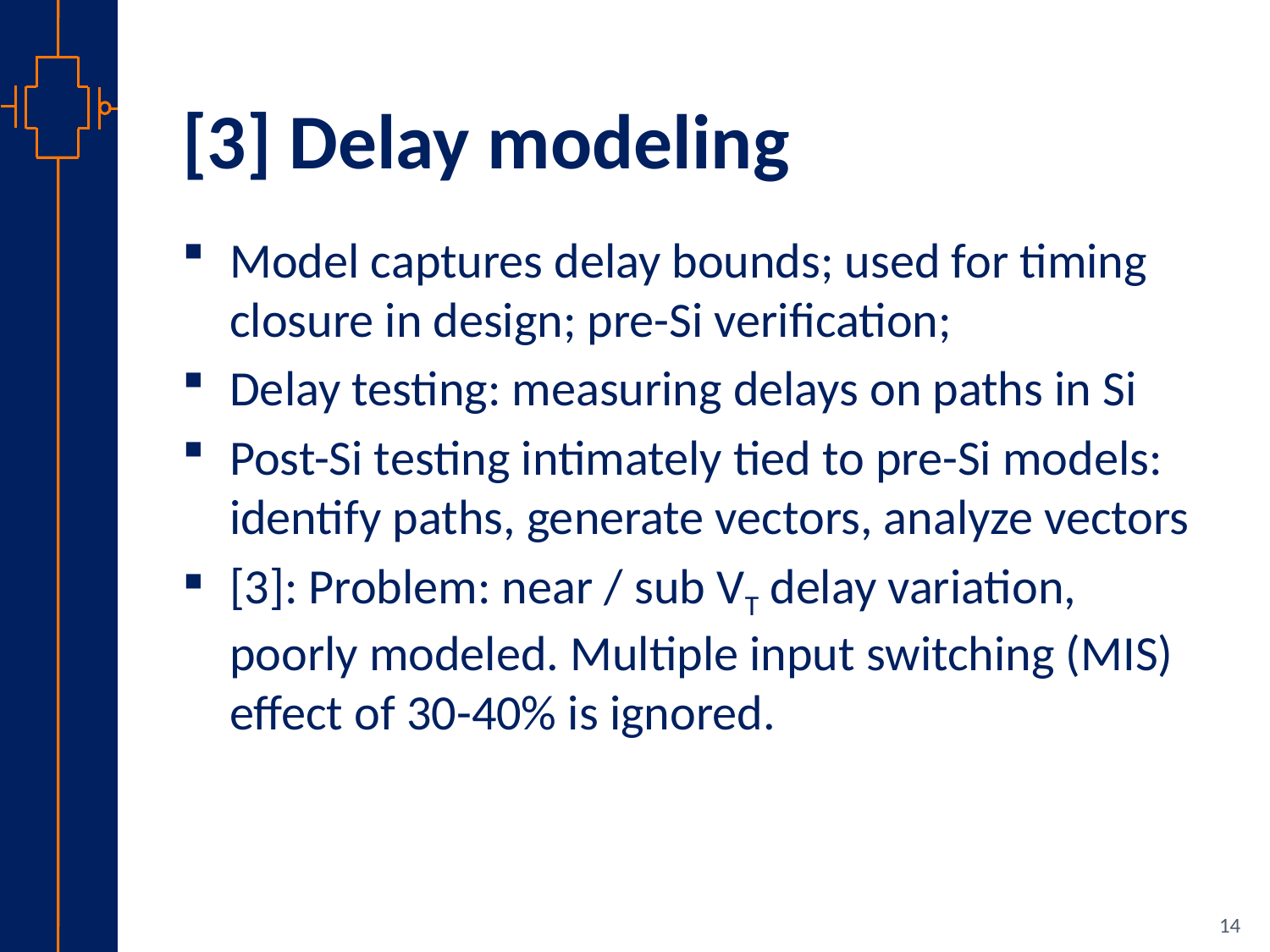

# [3] Delay modeling
Model captures delay bounds; used for timing closure in design; pre-Si verification;
Delay testing: measuring delays on paths in Si
Post-Si testing intimately tied to pre-Si models: identify paths, generate vectors, analyze vectors
[3]: Problem: near / sub VT delay variation, poorly modeled. Multiple input switching (MIS) effect of 30-40% is ignored.

14